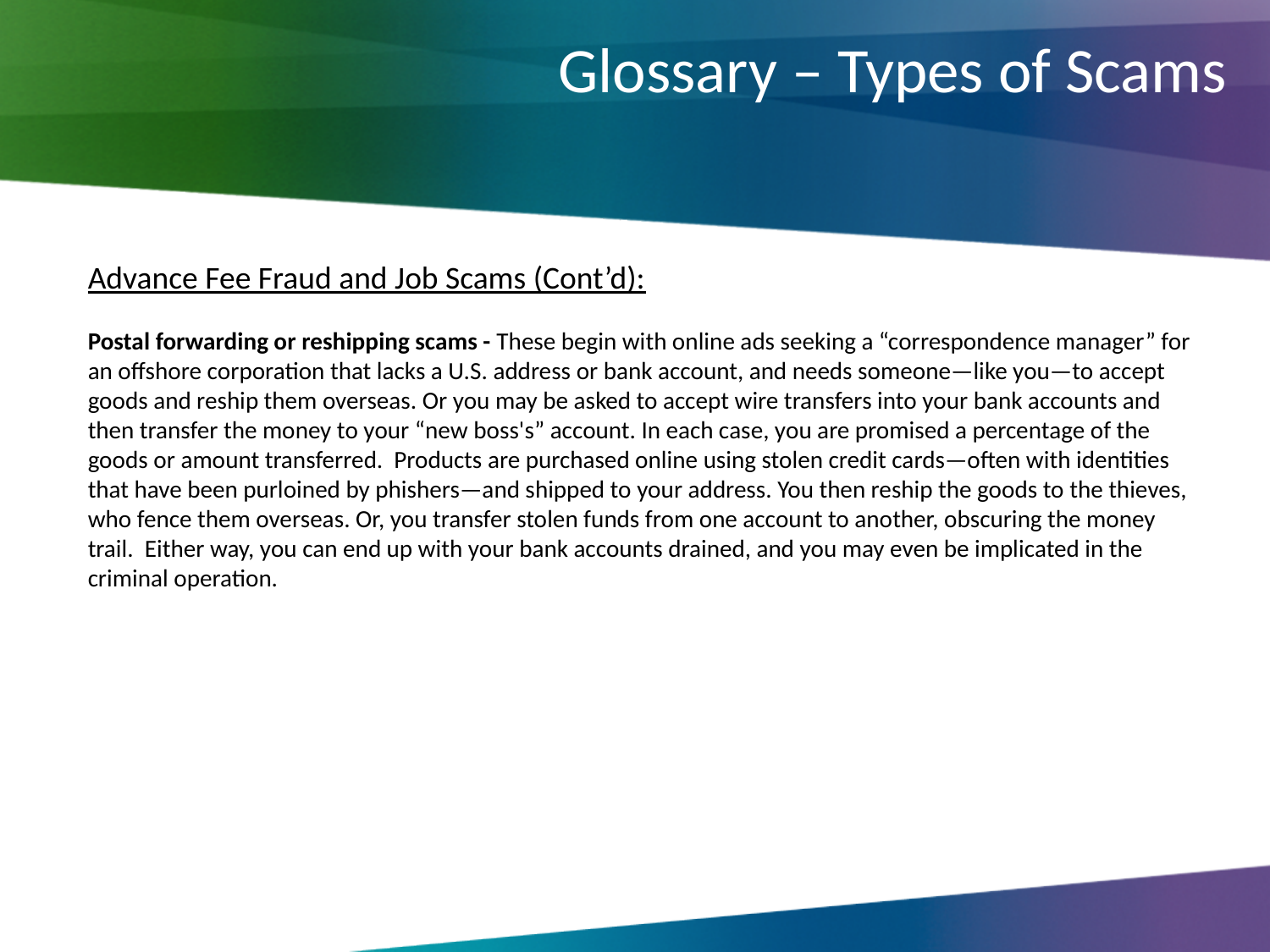

# Glossary – Types of Scams
Advance Fee Fraud and Job Scams (Cont’d):

Postal forwarding or reshipping scams - These begin with online ads seeking a “correspondence manager” for an offshore corporation that lacks a U.S. address or bank account, and needs someone—like you—to accept goods and reship them overseas. Or you may be asked to accept wire transfers into your bank accounts and then transfer the money to your “new boss's” account. In each case, you are promised a percentage of the goods or amount transferred.  Products are purchased online using stolen credit cards—often with identities that have been purloined by phishers—and shipped to your address. You then reship the goods to the thieves, who fence them overseas. Or, you transfer stolen funds from one account to another, obscuring the money trail.  Either way, you can end up with your bank accounts drained, and you may even be implicated in the criminal operation.